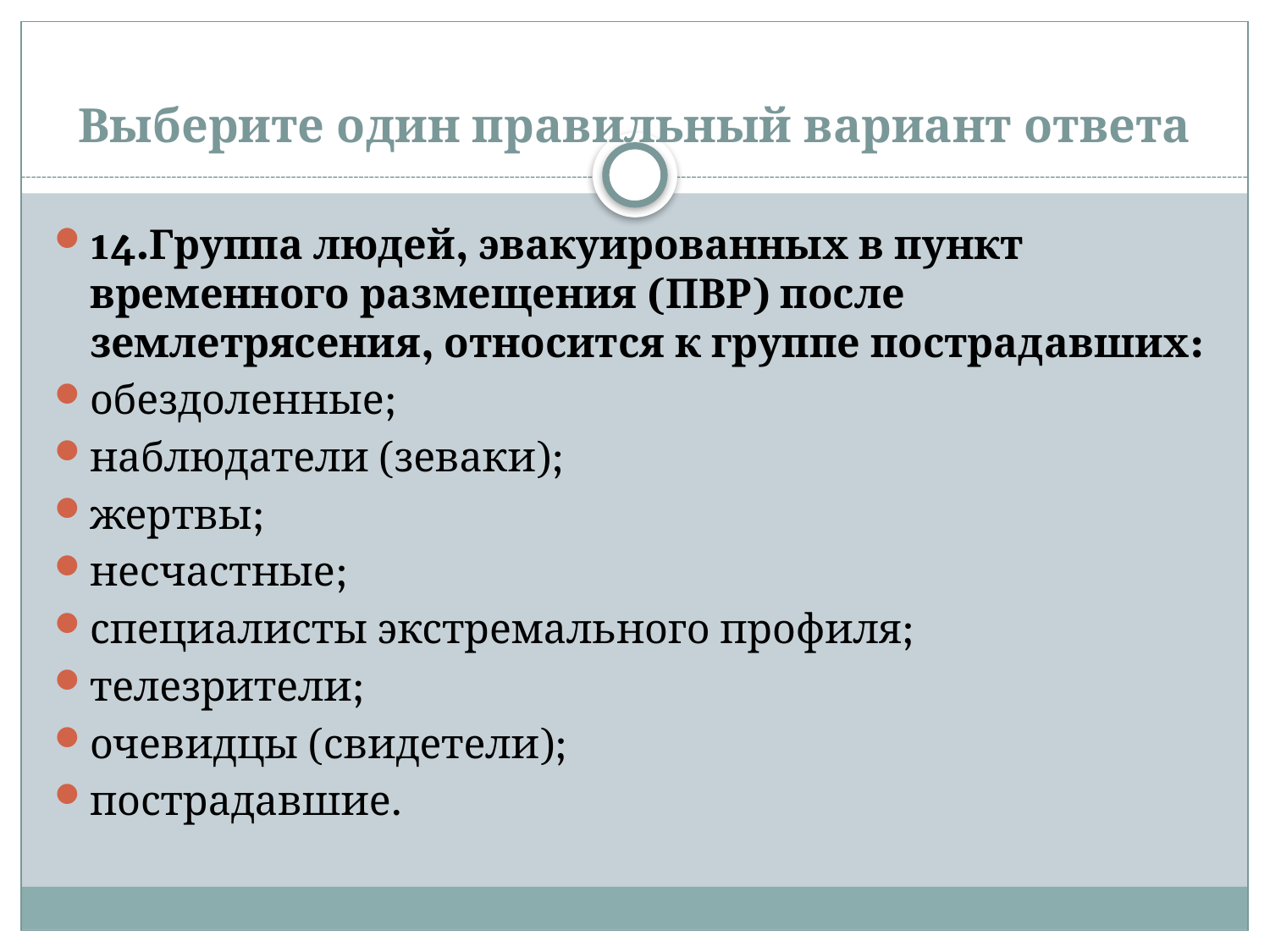

# Выберите один правильный вариант ответа
14.Группа людей, эвакуированных в пункт временного размещения (ПВР) после землетрясения, относится к группе пострадавших:
обездоленные;
наблюдатели (зеваки);
жертвы;
несчастные;
специалисты экстремального профиля;
телезрители;
очевидцы (свидетели);
пострадавшие.